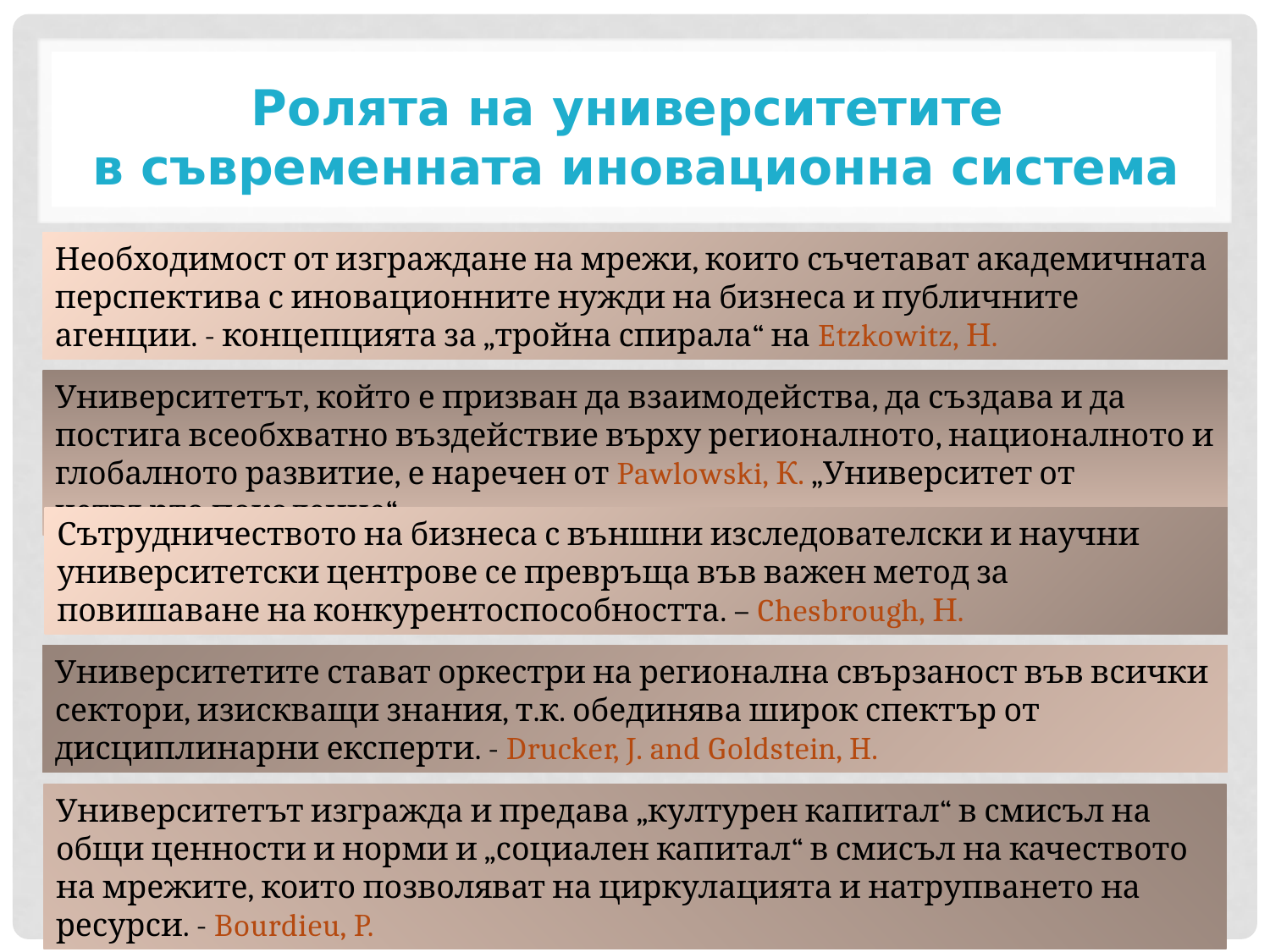

Ролята на университетите
в съвременнaта иновационна система
Необходимост от изграждане на мрежи, които съчетават академичната перспектива с иновационните нужди на бизнеса и публичните агенции. - концепцията за „тройна спирала“ на Etzkowitz, Н.
Университетът, който е призван да взаимодейства, да създава и да постига всеобхватно въздействие върху регионалното, националното и глобалното развитие, е наречен от Pawlowski, К. „Университет от четвърто поколение“.
Сътрудничеството на бизнеса с външни изследователски и научни университетски центрове се превръща във важен метод за повишаване на конкурентоспособността. – Chesbrough, Н.
Университетите стават оркестри на регионална свързаност във всички сектори, изискващи знания, т.к. обединява широк спектър от дисциплинарни експерти. - Drucker, J. and Goldstein, H.
Университетът изгражда и предава „културен капитал“ в смисъл на общи ценности и норми и „социален капитал“ в смисъл на качеството на мрежите, които позволяват на циркулацията и натрупването на ресурси. - Bourdieu, P.